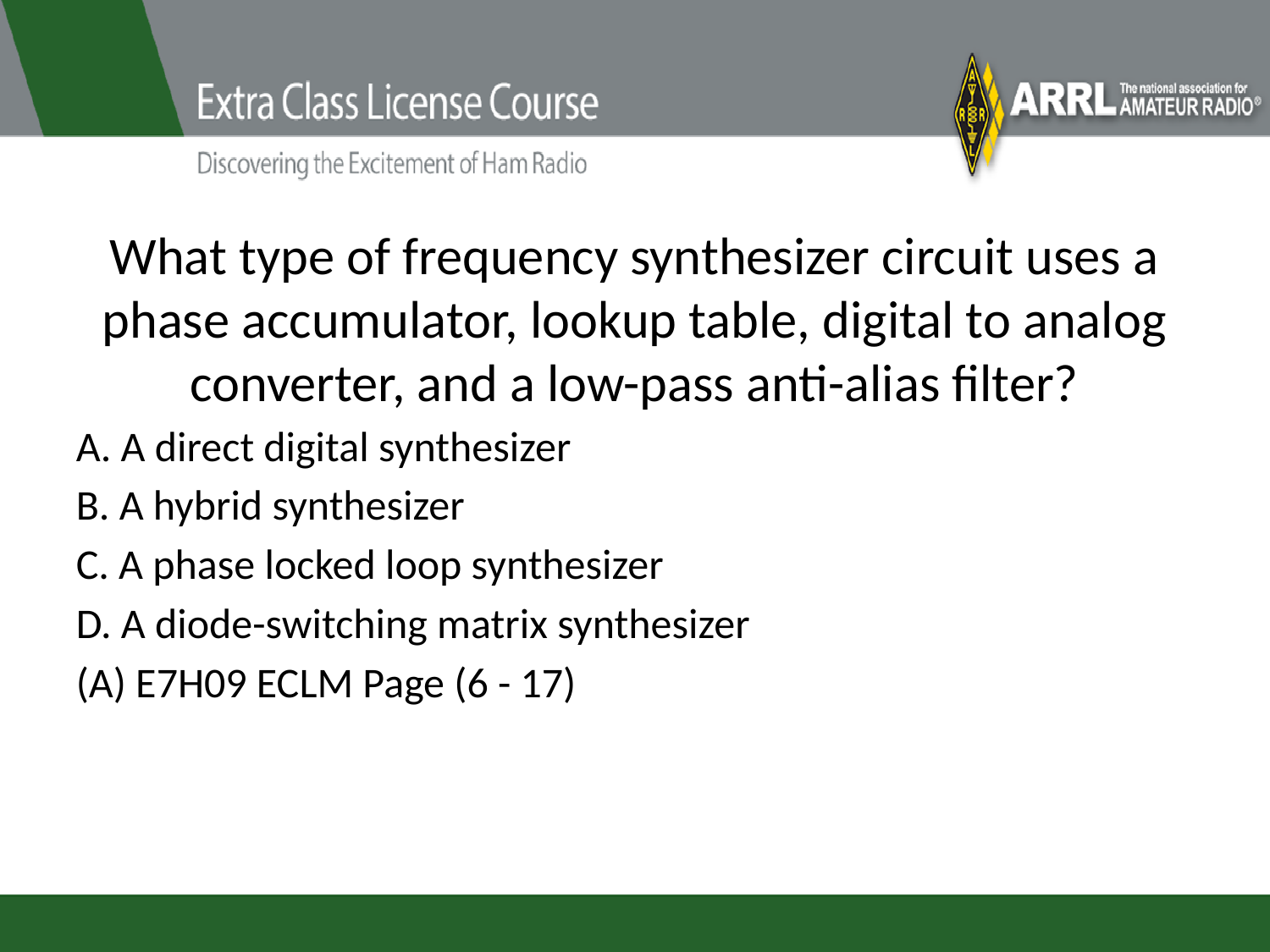

# What type of frequency synthesizer circuit uses a phase accumulator, lookup table, digital to analog converter, and a low-pass anti-alias filter?
A. A direct digital synthesizer
B. A hybrid synthesizer
C. A phase locked loop synthesizer
D. A diode-switching matrix synthesizer
(A) E7H09 ECLM Page (6 - 17)